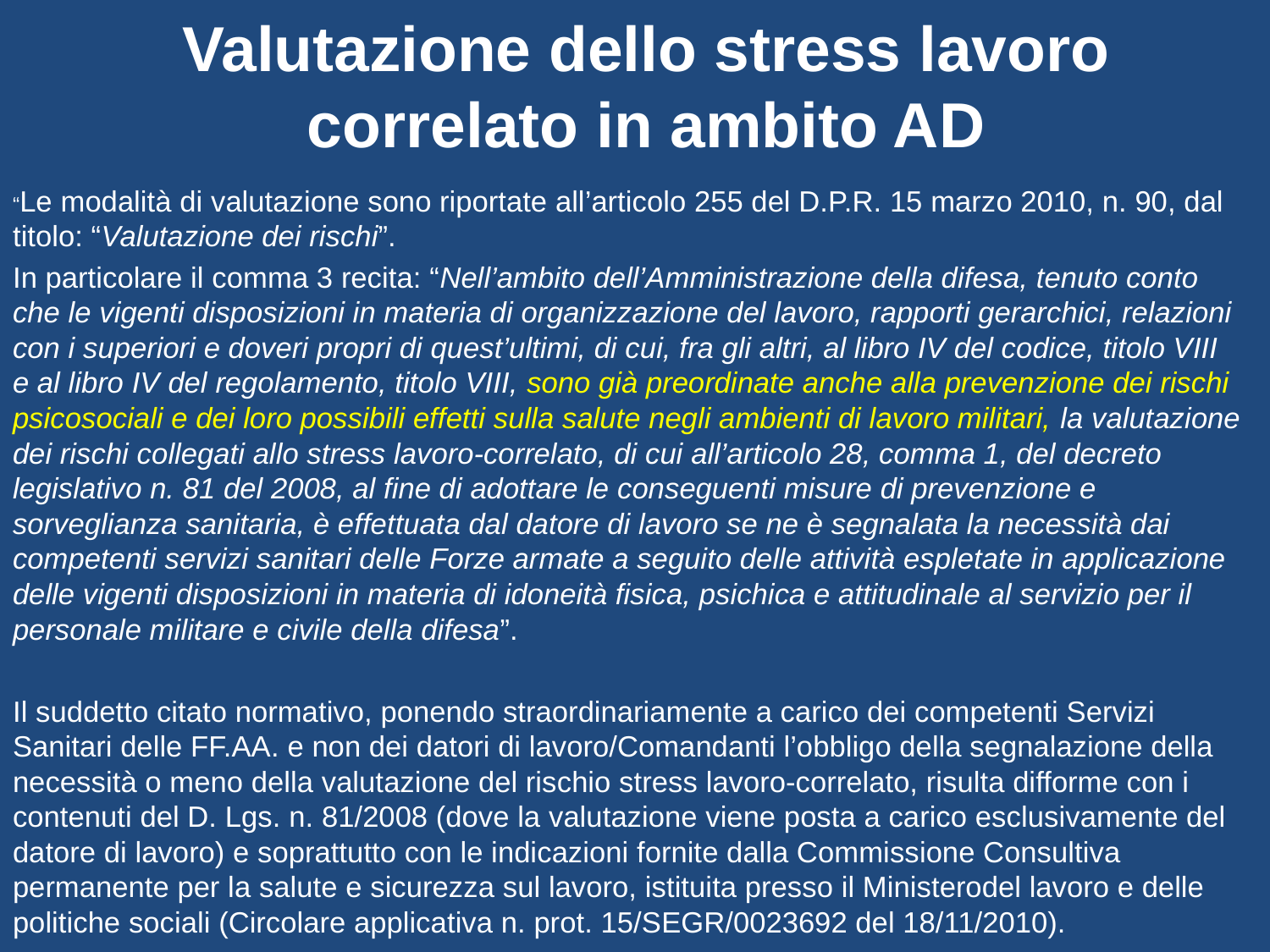

# Valutazione dello stress lavoro correlato in ambito AD
“Le modalità di valutazione sono riportate all’articolo 255 del D.P.R. 15 marzo 2010, n. 90, dal titolo: “Valutazione dei rischi”.
In particolare il comma 3 recita: “Nell’ambito dell’Amministrazione della difesa, tenuto conto che le vigenti disposizioni in materia di organizzazione del lavoro, rapporti gerarchici, relazioni con i superiori e doveri propri di quest’ultimi, di cui, fra gli altri, al libro IV del codice, titolo VIII e al libro IV del regolamento, titolo VIII, sono già preordinate anche alla prevenzione dei rischi psicosociali e dei loro possibili effetti sulla salute negli ambienti di lavoro militari, la valutazione dei rischi collegati allo stress lavoro-correlato, di cui all’articolo 28, comma 1, del decreto legislativo n. 81 del 2008, al fine di adottare le conseguenti misure di prevenzione e sorveglianza sanitaria, è effettuata dal datore di lavoro se ne è segnalata la necessità dai competenti servizi sanitari delle Forze armate a seguito delle attività espletate in applicazione delle vigenti disposizioni in materia di idoneità fisica, psichica e attitudinale al servizio per il personale militare e civile della difesa”.

Il suddetto citato normativo, ponendo straordinariamente a carico dei competenti Servizi Sanitari delle FF.AA. e non dei datori di lavoro/Comandanti l’obbligo della segnalazione della necessità o meno della valutazione del rischio stress lavoro-correlato, risulta difforme con i contenuti del D. Lgs. n. 81/2008 (dove la valutazione viene posta a carico esclusivamente del datore di lavoro) e soprattutto con le indicazioni fornite dalla Commissione Consultiva permanente per la salute e sicurezza sul lavoro, istituita presso il Ministerodel lavoro e delle politiche sociali (Circolare applicativa n. prot. 15/SEGR/0023692 del 18/11/2010).